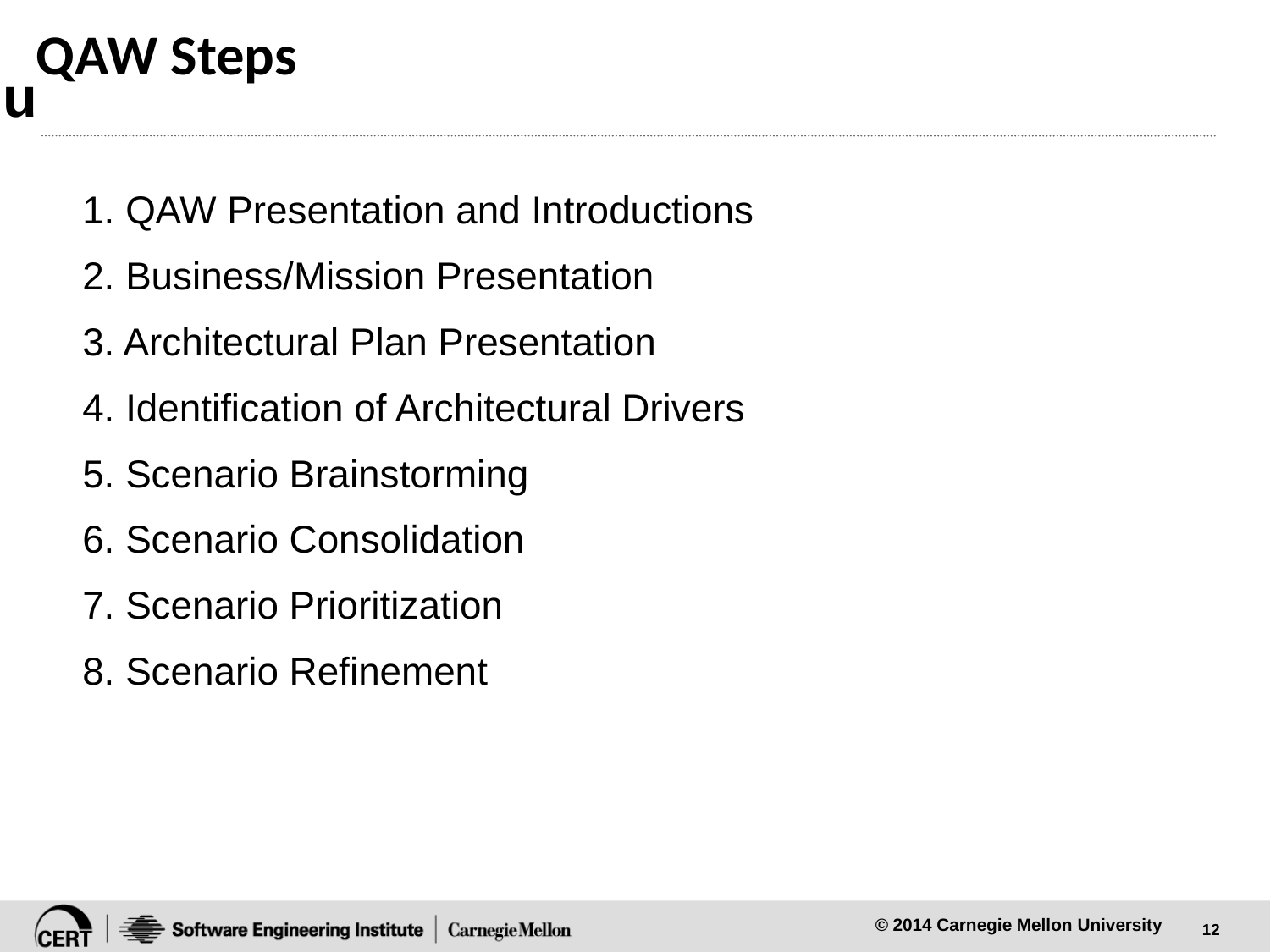

# QAW Steps
u
1. QAW Presentation and Introductions
2. Business/Mission Presentation
3. Architectural Plan Presentation
4. Identification of Architectural Drivers
5. Scenario Brainstorming
6. Scenario Consolidation
7. Scenario Prioritization
8. Scenario Refinement